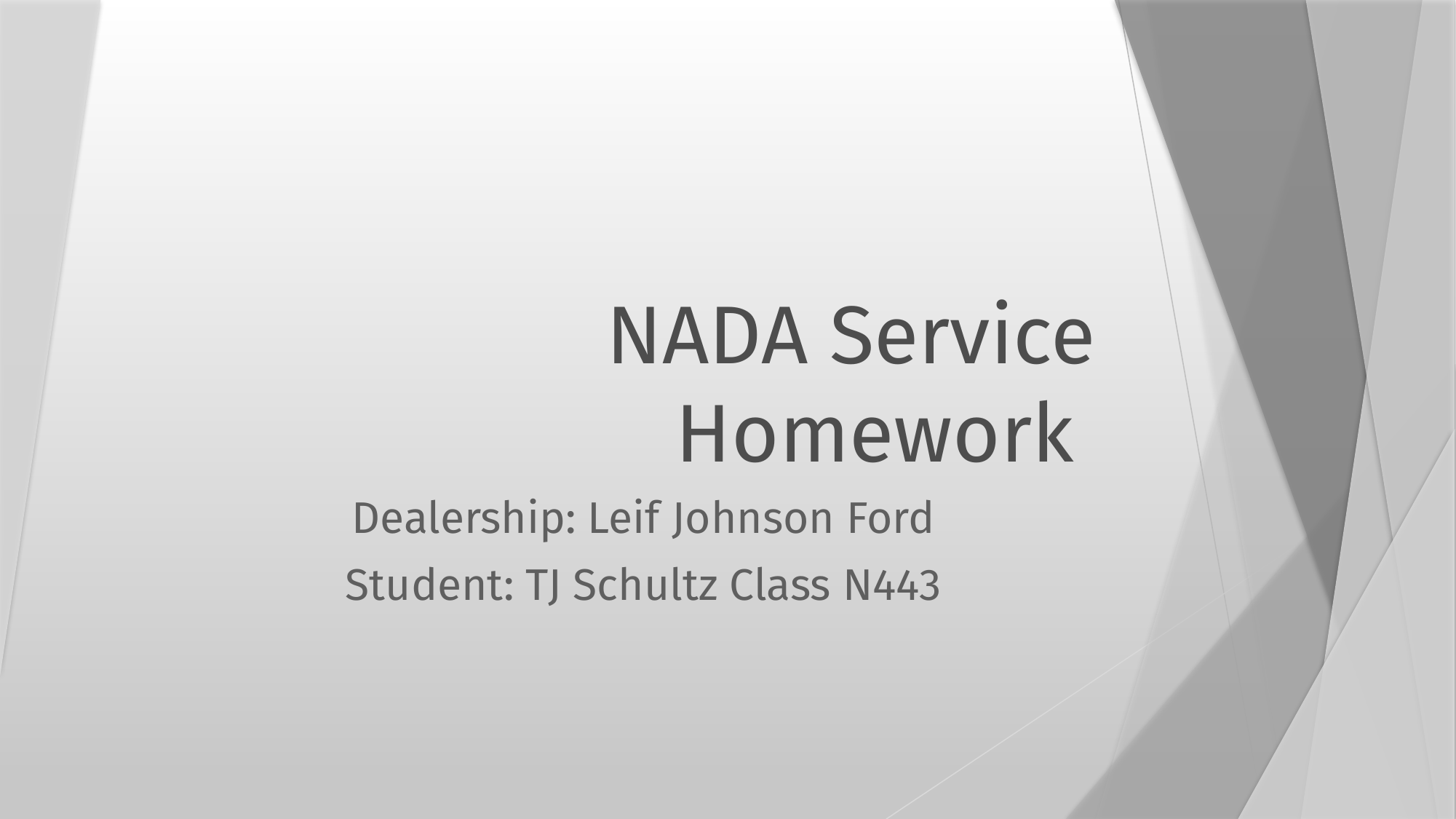

# NADA Service Homework
Dealership: Leif Johnson Ford
Student: TJ Schultz Class N443